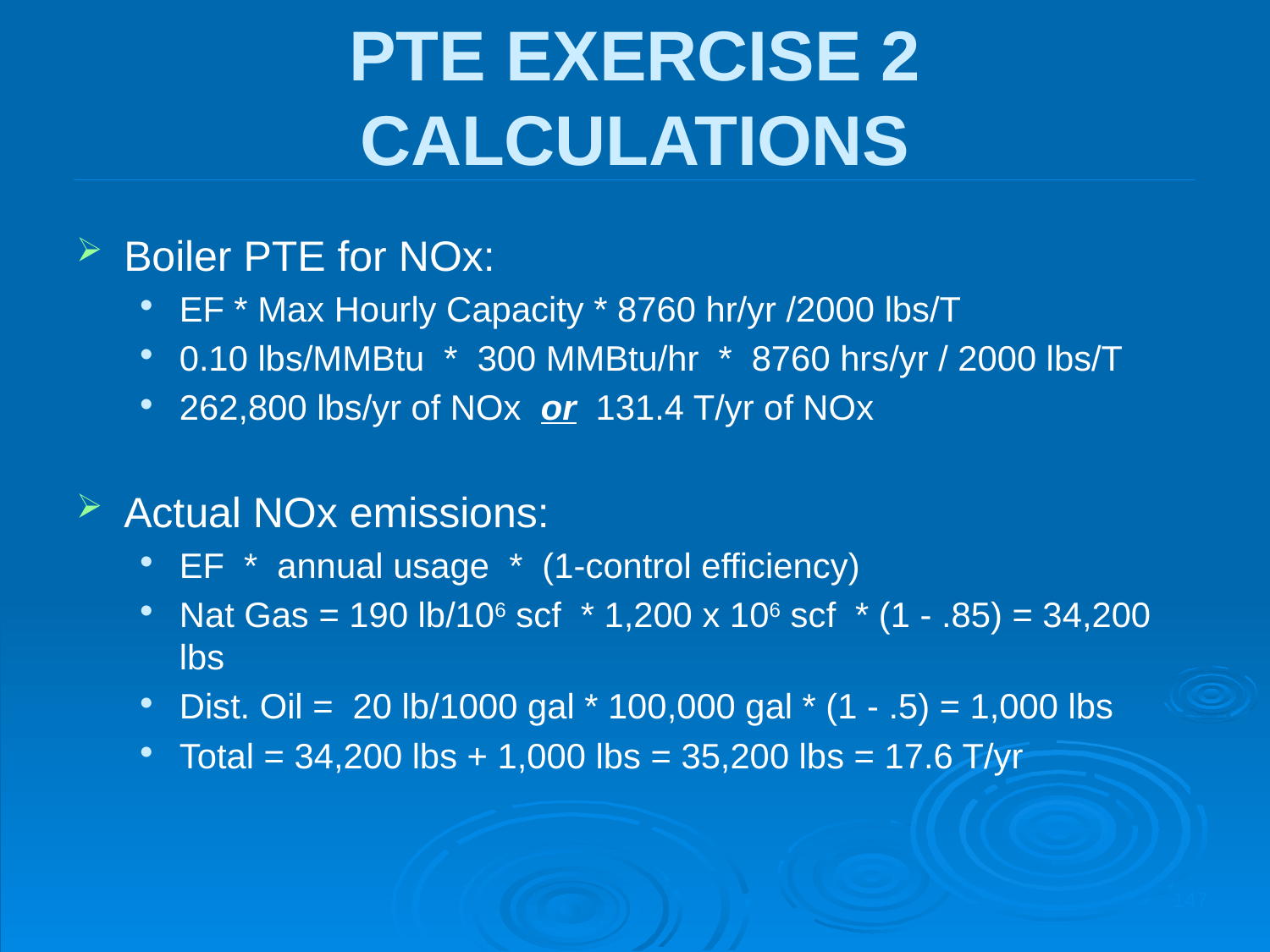

PTE EXERCISE 2
CALCULATIONS
Boiler PTE for NOx:
EF * Max Hourly Capacity * 8760 hr/yr /2000 lbs/T
0.10 lbs/MMBtu  *  300 MMBtu/hr  *  8760 hrs/yr / 2000 lbs/T
262,800 lbs/yr of NOx  or  131.4 T/yr of NOx

Actual NOx emissions:
EF  *  annual usage  *  (1-control efficiency)
Nat Gas = 190 lb/106 scf  * 1,200 x 106 scf  * (1 - .85) = 34,200 lbs
Dist. Oil =  20 lb/1000 gal * 100,000 gal * (1 - .5) = 1,000 lbs
Total = 34,200 lbs + 1,000 lbs = 35,200 lbs = 17.6 T/yr
147